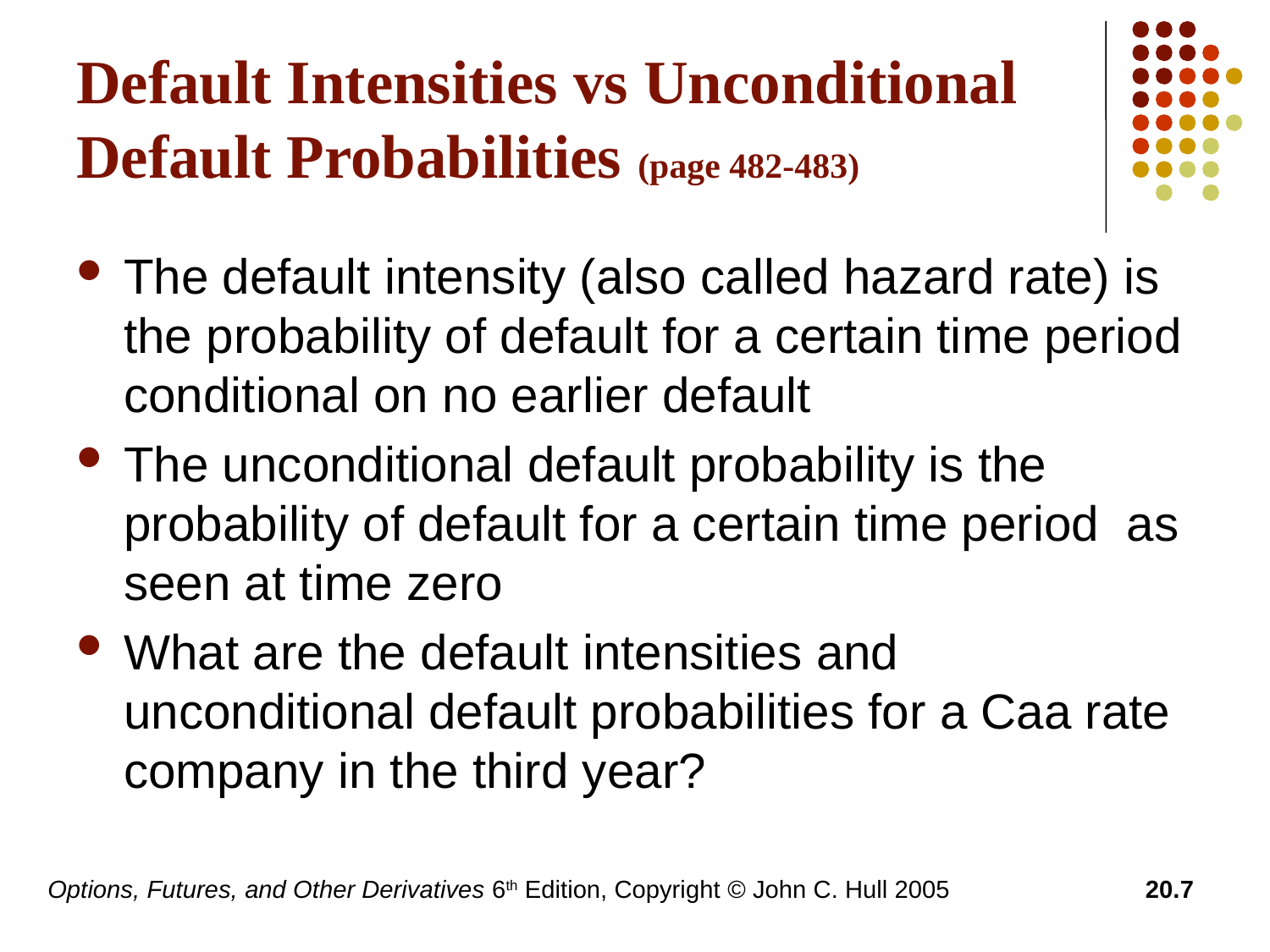

# Default Intensities vs Unconditional Default Probabilities (page 482-483)
The default intensity (also called hazard rate) is the probability of default for a certain time period conditional on no earlier default
The unconditional default probability is the probability of default for a certain time period  as seen at time zero
What are the default intensities and unconditional default probabilities for a Caa rate company in the third year?

Options, Futures, and Other Derivatives 6th Edition, Copyright © John C. Hull 2005
20.7